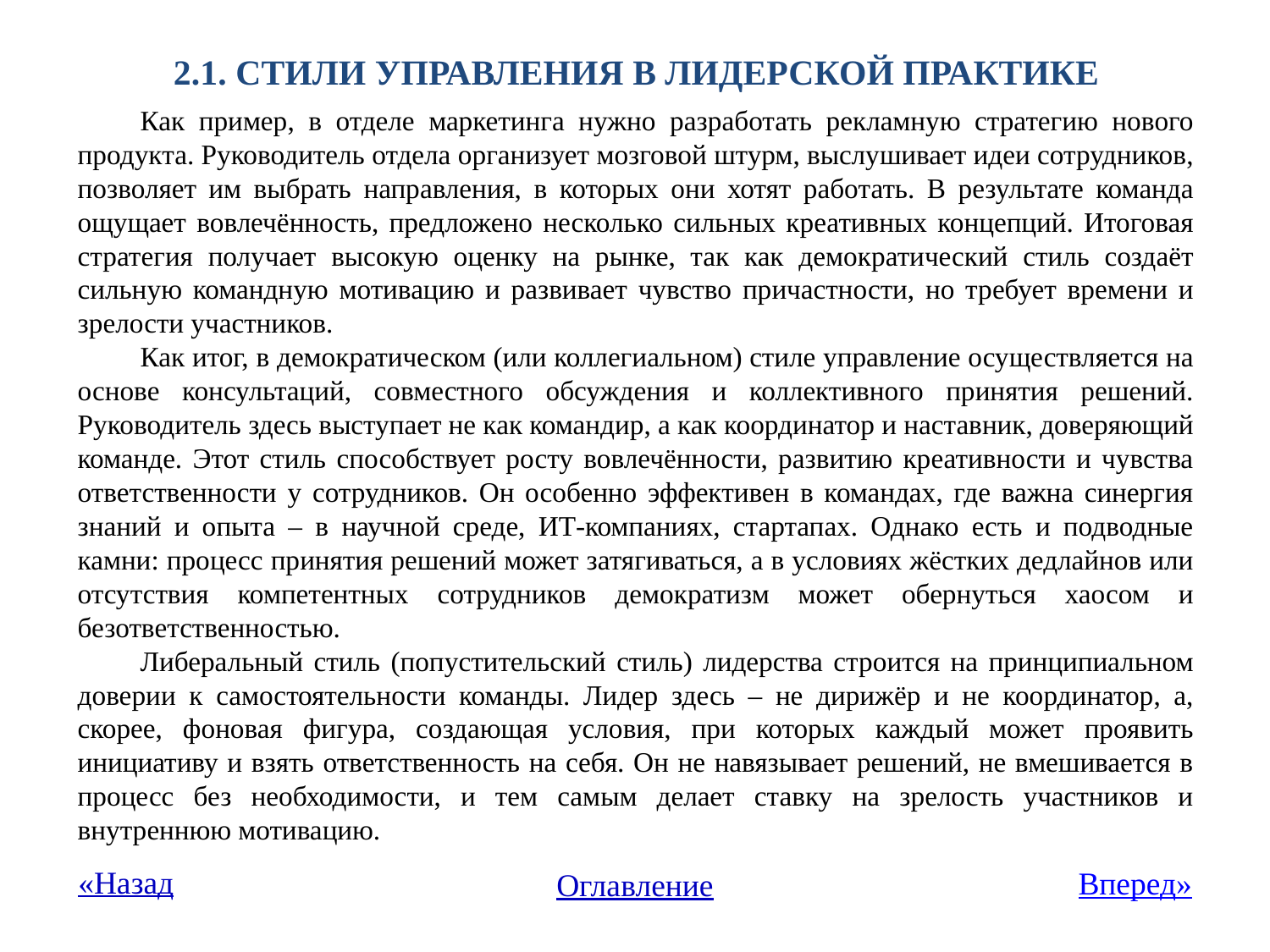

# 2.1. Стили УПРАВЛЕНИЯ В лидерсКОЙ ПРАКТИКЕ
Как пример, в отделе маркетинга нужно разработать рекламную стратегию нового продукта. Руководитель отдела организует мозговой штурм, выслушивает идеи сотрудников, позволяет им выбрать направления, в которых они хотят работать. В результате команда ощущает вовлечённость, предложено несколько сильных креативных концепций. Итоговая стратегия получает высокую оценку на рынке, так как демократический стиль создаёт сильную командную мотивацию и развивает чувство причастности, но требует времени и зрелости участников.
Как итог, в демократическом (или коллегиальном) стиле управление осуществляется на основе консультаций, совместного обсуждения и коллективного принятия решений. Руководитель здесь выступает не как командир, а как координатор и наставник, доверяющий команде. Этот стиль способствует росту вовлечённости, развитию креативности и чувства ответственности у сотрудников. Он особенно эффективен в командах, где важна синергия знаний и опыта – в научной среде, ИТ-компаниях, стартапах. Однако есть и подводные камни: процесс принятия решений может затягиваться, а в условиях жёстких дедлайнов или отсутствия компетентных сотрудников демократизм может обернуться хаосом и безответственностью.
Либеральный стиль (попустительский стиль) лидерства строится на принципиальном доверии к самостоятельности команды. Лидер здесь – не дирижёр и не координатор, а, скорее, фоновая фигура, создающая условия, при которых каждый может проявить инициативу и взять ответственность на себя. Он не навязывает решений, не вмешивается в процесс без необходимости, и тем самым делает ставку на зрелость участников и внутреннюю мотивацию.

«Назад
Вперед»
Оглавление